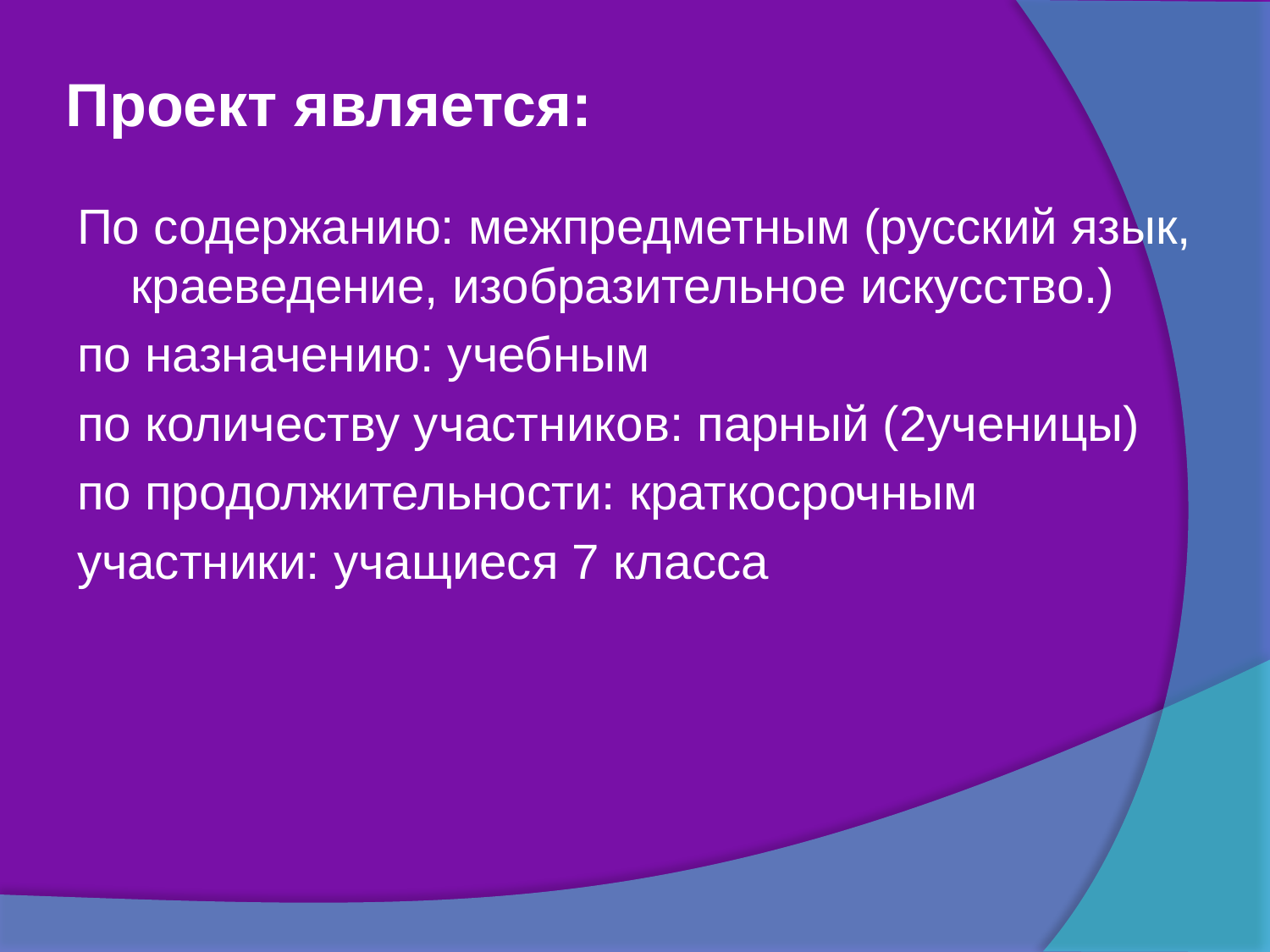

# Проект является:
По содержанию: межпредметным (русский язык, краеведение, изобразительное искусство.)
по назначению: учебным
по количеству участников: парный (2ученицы)
по продолжительности: краткосрочным
участники: учащиеся 7 класса